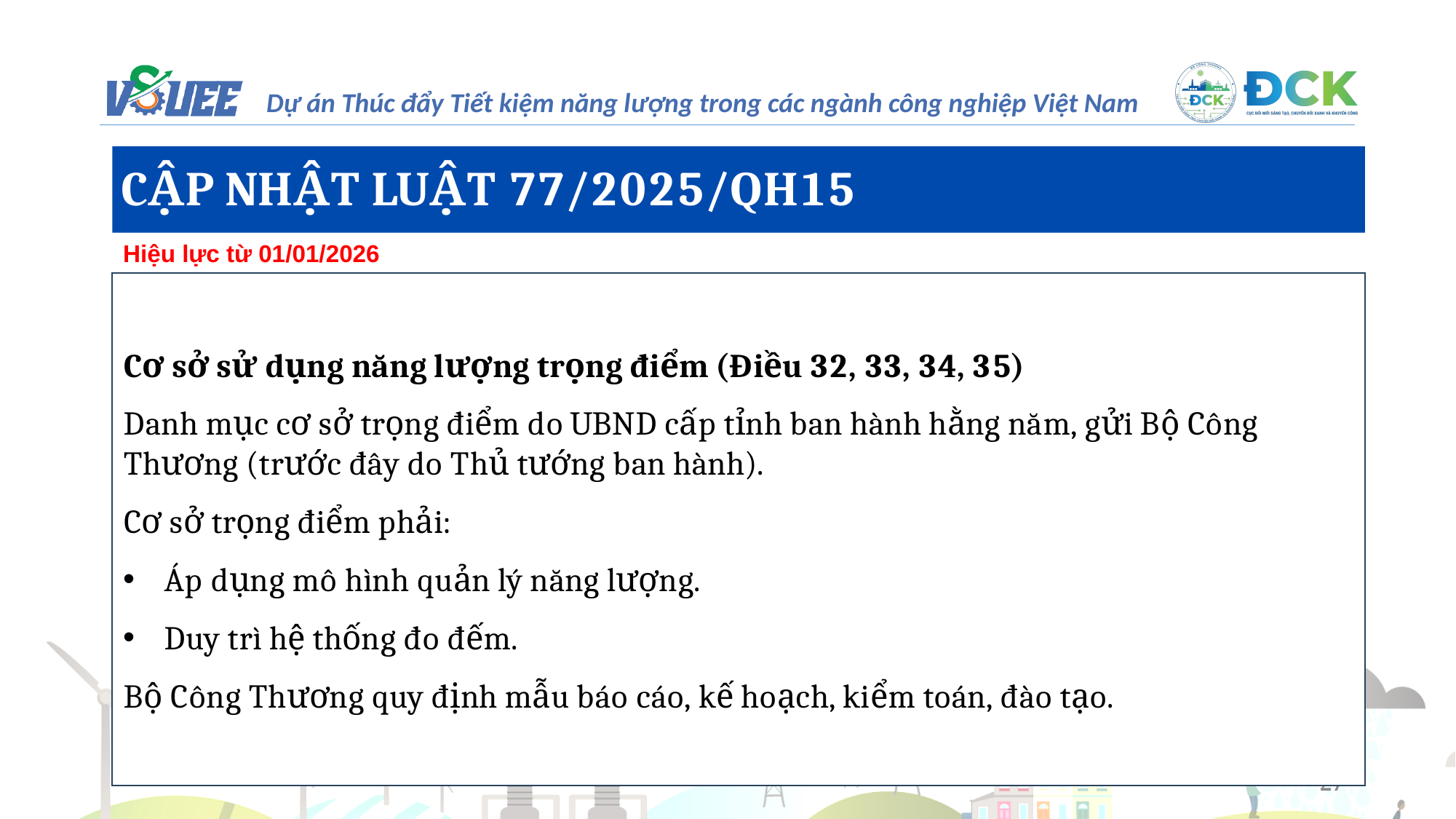

CẬP NHẬT LUẬT 77/2025/QH15
Hiệu lực từ 01/01/2026
Cơ sở sử dụng năng lượng trọng điểm (Điều 32, 33, 34, 35)
Danh mục cơ sở trọng điểm do UBND cấp tỉnh ban hành hằng năm, gửi Bộ Công Thương (trước đây do Thủ tướng ban hành).
Cơ sở trọng điểm phải:
Áp dụng mô hình quản lý năng lượng.
Duy trì hệ thống đo đếm.
Bộ Công Thương quy định mẫu báo cáo, kế hoạch, kiểm toán, đào tạo.
27